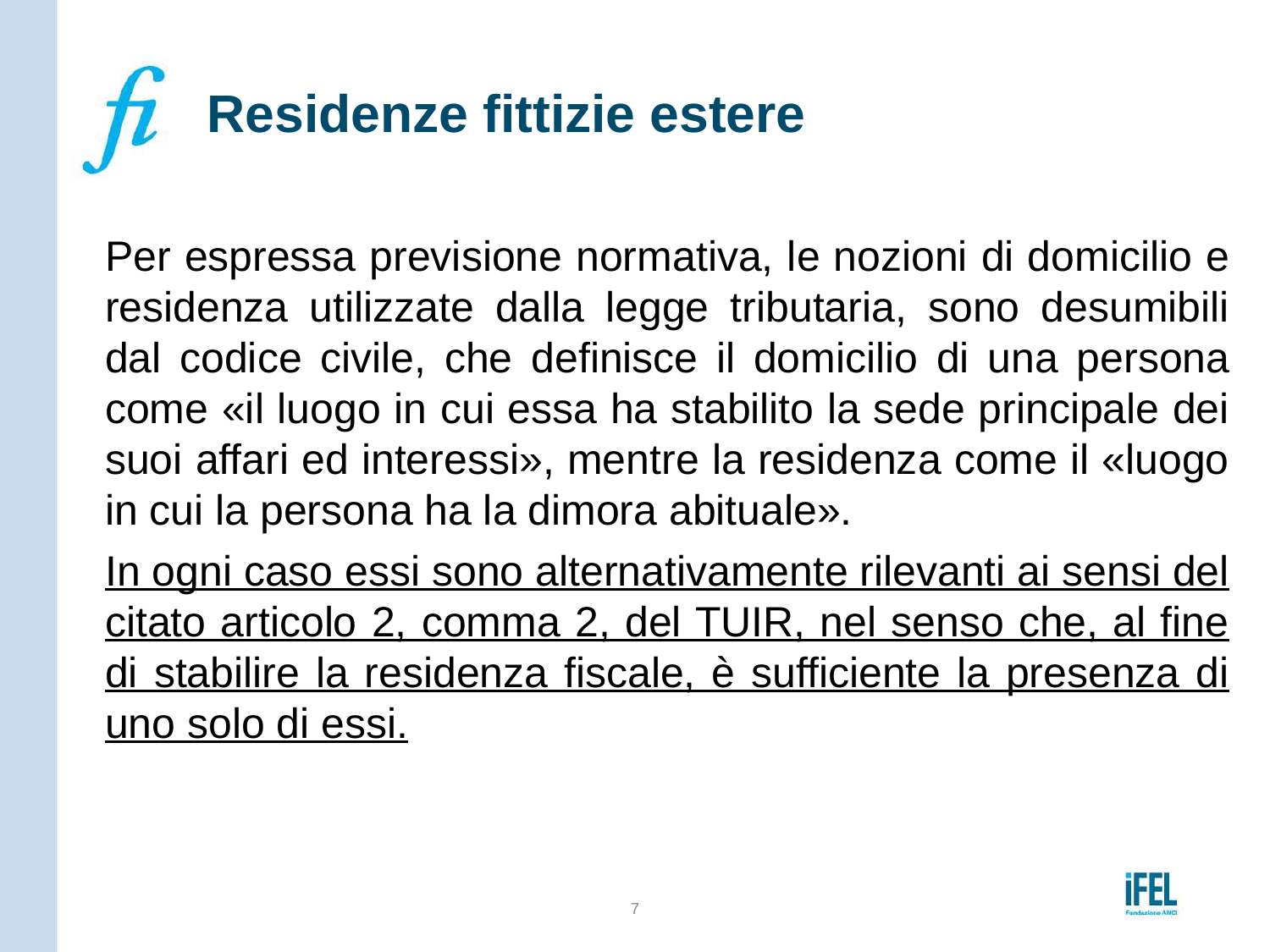

# Residenze fittizie estere
Per espressa previsione normativa, le nozioni di domicilio e residenza utilizzate dalla legge tributaria, sono desumibili dal codice civile, che definisce il domicilio di una persona come «il luogo in cui essa ha stabilito la sede principale dei suoi affari ed interessi», mentre la residenza come il «luogo in cui la persona ha la dimora abituale».
In ogni caso essi sono alternativamente rilevanti ai sensi del citato articolo 2, comma 2, del TUIR, nel senso che, al fine di stabilire la residenza fiscale, è sufficiente la presenza di uno solo di essi.
7